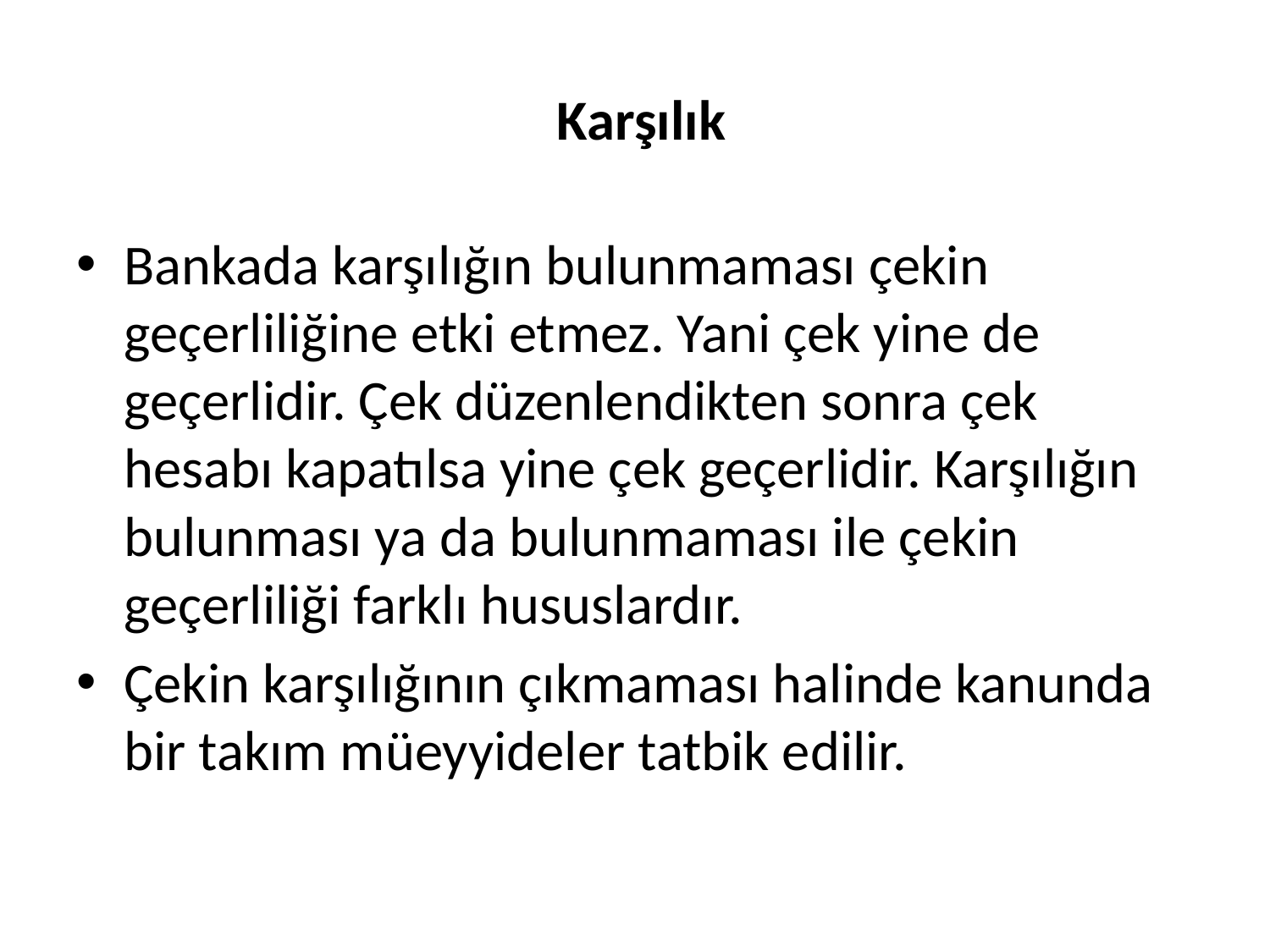

# Karşılık
Bankada karşılığın bulunmaması çekin geçerliliğine etki etmez. Yani çek yine de geçerlidir. Çek düzenlendikten sonra çek hesabı kapatılsa yine çek geçerlidir. Karşılığın bulunması ya da bulunmaması ile çekin geçerliliği farklı hususlardır.
Çekin karşılığının çıkmaması halinde kanunda bir takım müeyyideler tatbik edilir.